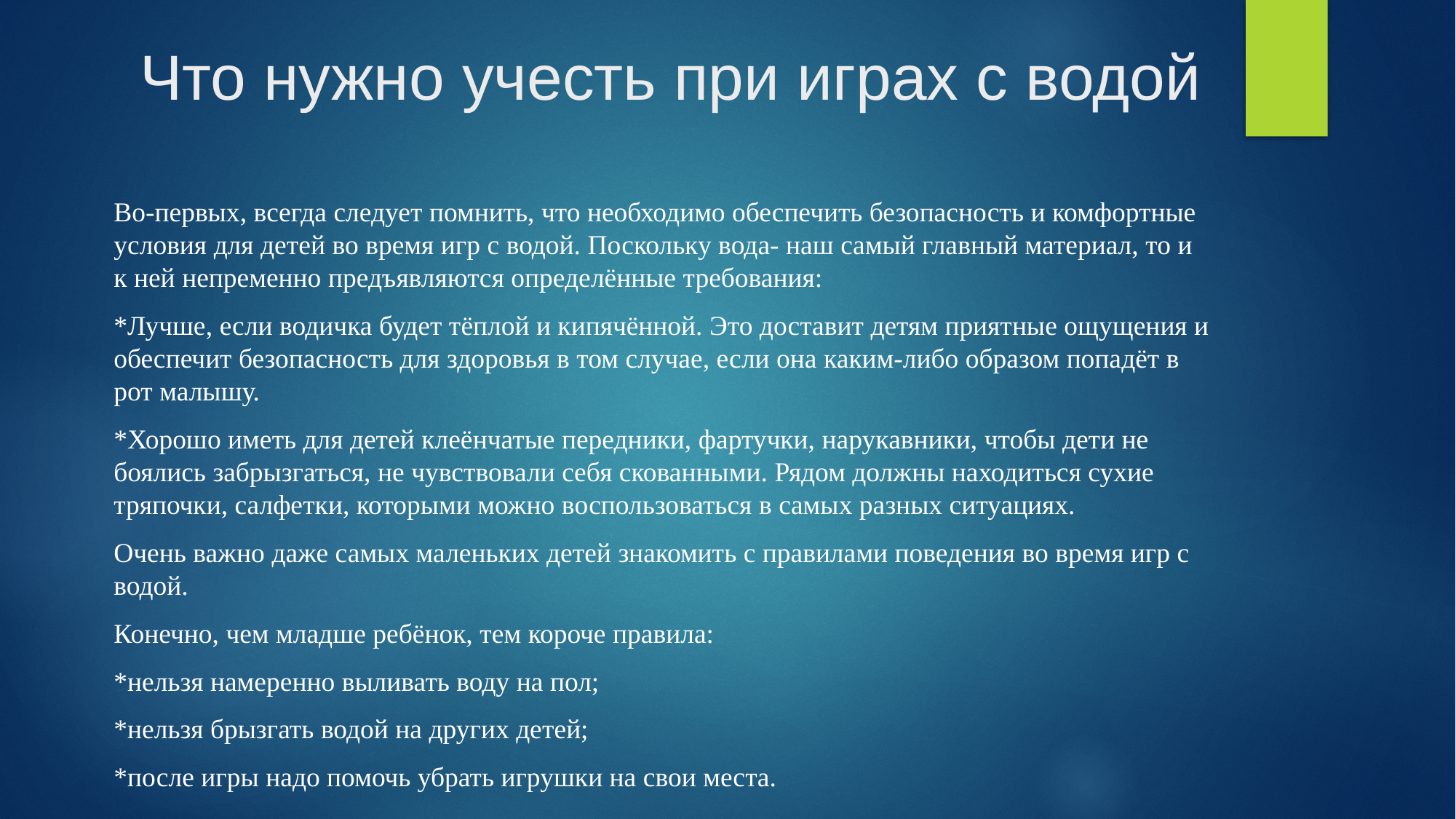

# Что нужно учесть при играх с водой
Во-первых, всегда следует помнить, что необходимо обеспечить безопасность и комфортные условия для детей во время игр с водой. Поскольку вода- наш самый главный материал, то и к ней непременно предъявляются определённые требования:
*Лучше, если водичка будет тёплой и кипячённой. Это доставит детям приятные ощущения и обеспечит безопасность для здоровья в том случае, если она каким-либо образом попадёт в рот малышу.
*Хорошо иметь для детей клеёнчатые передники, фартучки, нарукавники, чтобы дети не боялись забрызгаться, не чувствовали себя скованными. Рядом должны находиться сухие тряпочки, салфетки, которыми можно воспользоваться в самых разных ситуациях.
Очень важно даже самых маленьких детей знакомить с правилами поведения во время игр с водой.
Конечно, чем младше ребёнок, тем короче правила:
*нельзя намеренно выливать воду на пол;
*нельзя брызгать водой на других детей;
*после игры надо помочь убрать игрушки на свои места.